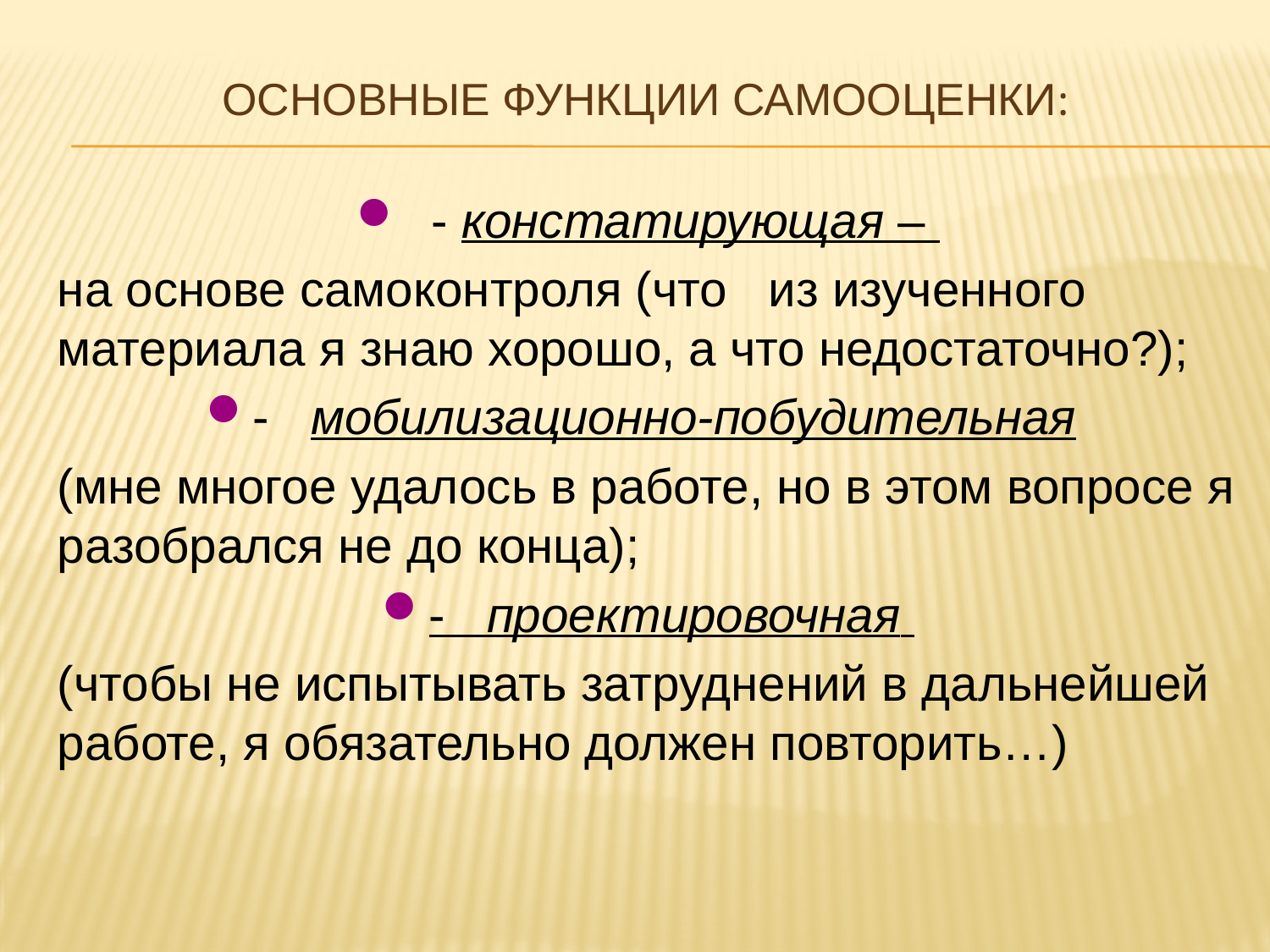

# Основные функции самооценки:
  - констатирующая –
на основе самоконтроля (что   из изученного материала я знаю хорошо, а что недостаточно?);
-   мобилизационно-побудительная
(мне многое удалось в работе, но в этом вопросе я разобрался не до конца);
-   проектировочная
(чтобы не испытывать затруднений в дальнейшей работе, я обязательно должен повторить…)